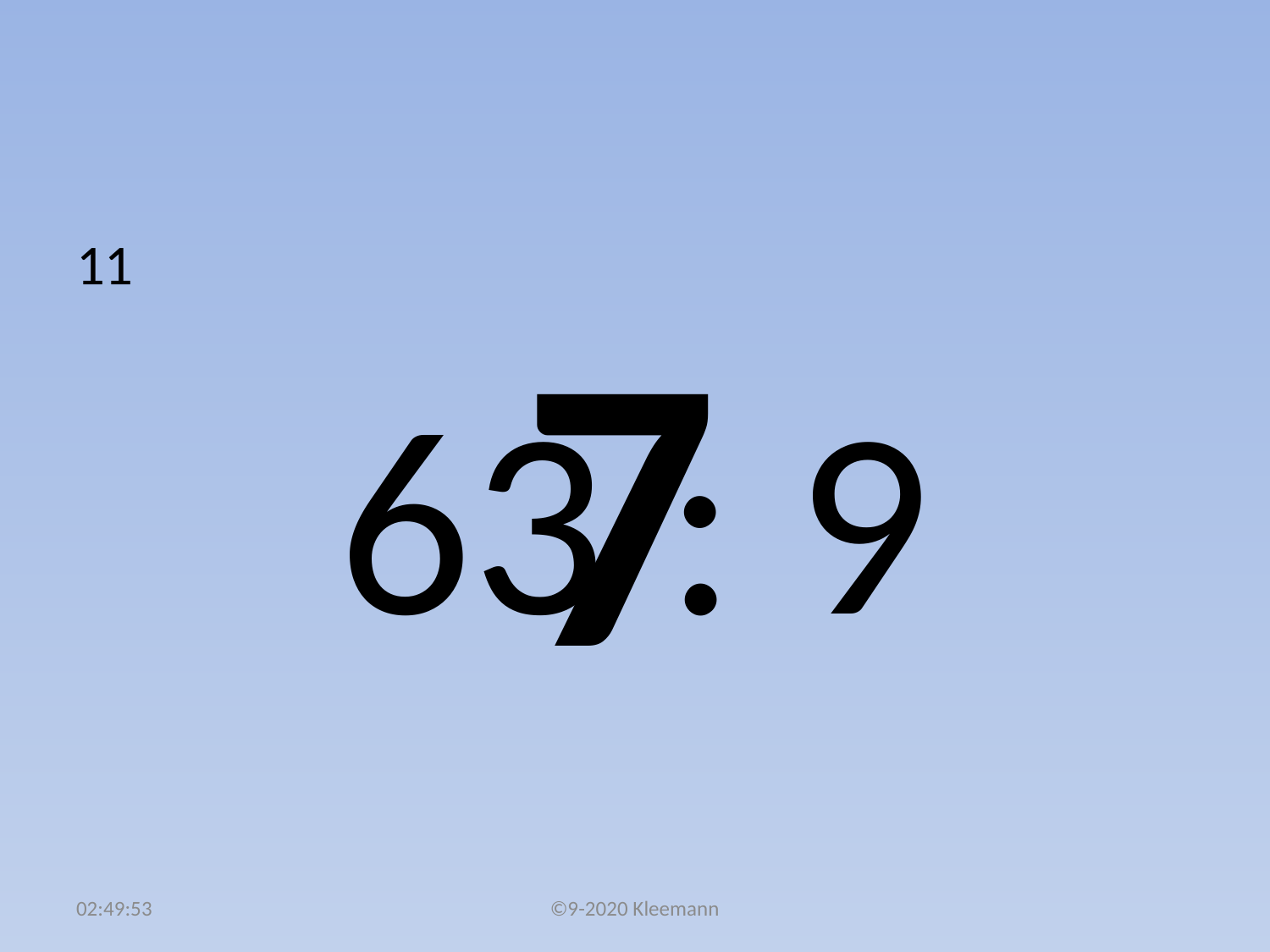

#
11
63 : 9
7
02:49:53
©9-2020 Kleemann